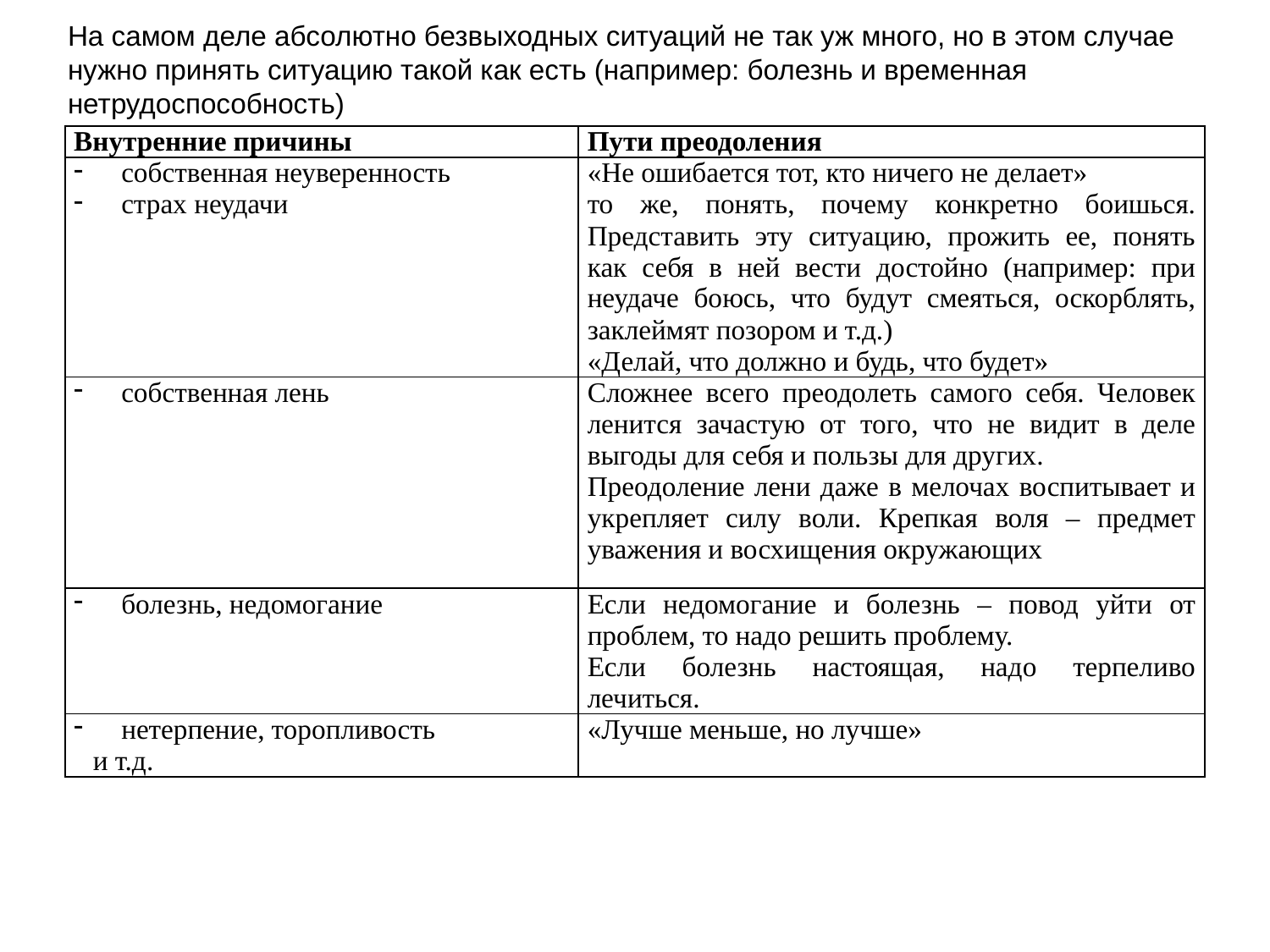

На самом деле абсолютно безвыходных ситуаций не так уж много, но в этом случае нужно принять ситуацию такой как есть (например: болезнь и временная нетрудоспособность)

| Внутренние причины | Пути преодоления |
| --- | --- |
| собственная неуверенность страх неудачи | «Не ошибается тот, кто ничего не делает» то же, понять, почему конкретно боишься. Представить эту ситуацию, прожить ее, понять как себя в ней вести достойно (например: при неудаче боюсь, что будут смеяться, оскорблять, заклеймят позором и т.д.) «Делай, что должно и будь, что будет» |
| собственная лень | Сложнее всего преодолеть самого себя. Человек ленится зачастую от того, что не видит в деле выгоды для себя и пользы для других. Преодоление лени даже в мелочах воспитывает и укрепляет силу воли. Крепкая воля – предмет уважения и восхищения окружающих |
| болезнь, недомогание | Если недомогание и болезнь – повод уйти от проблем, то надо решить проблему. Если болезнь настоящая, надо терпеливо лечиться. |
| нетерпение, торопливость и т.д. | «Лучше меньше, но лучше» |